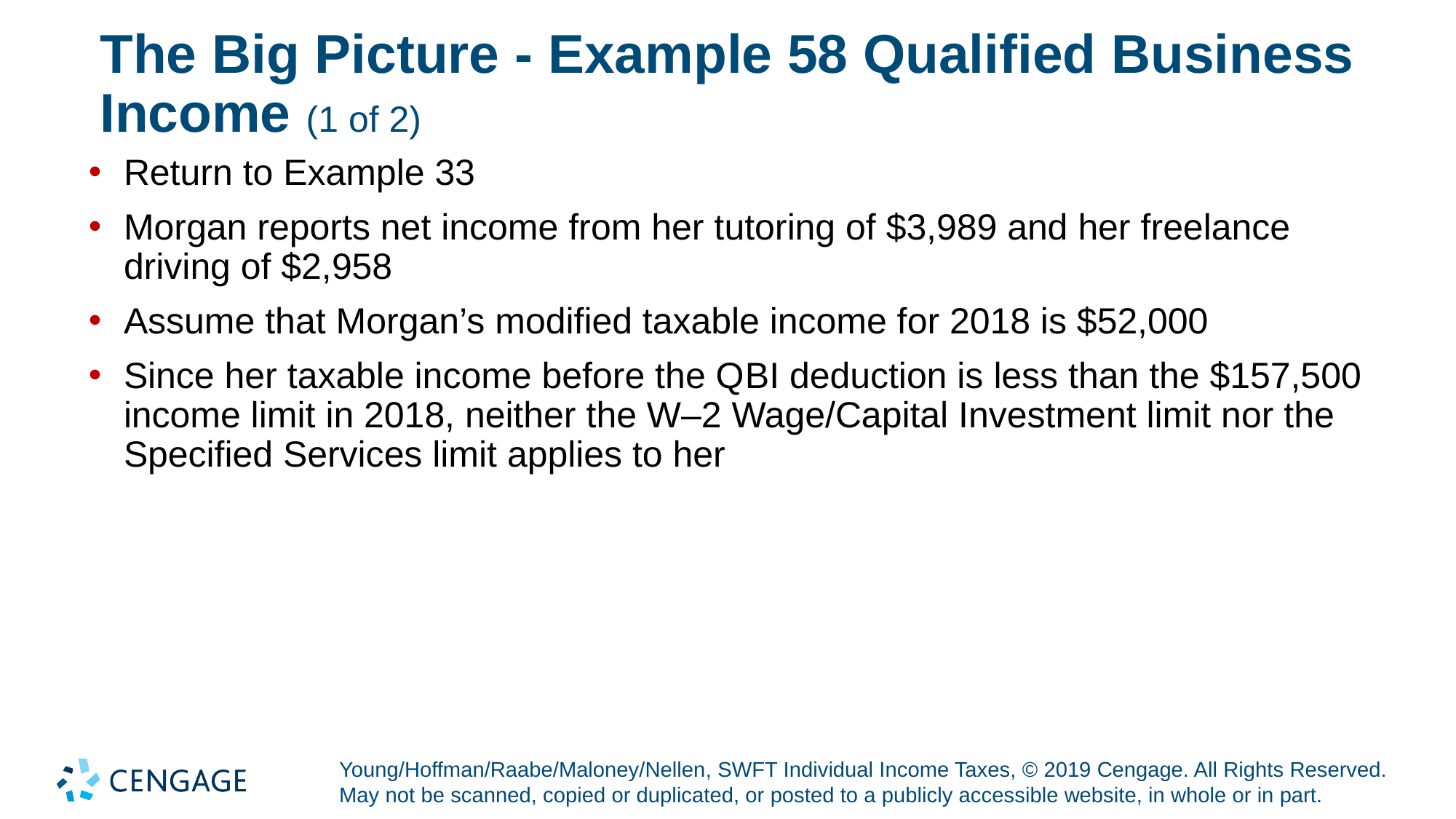

# The Big Picture - Example 58 Qualified Business Income (1 of 2)
Return to Example 33
Morgan reports net income from her tutoring of $3,989 and her freelance driving of $2,958
Assume that Morgan’s modified taxable income for 2018 is $52,000
Since her taxable income before the Q B I deduction is less than the $157,500 income limit in 2018, neither the W–2 Wage/Capital Investment limit nor the Specified Services limit applies to her